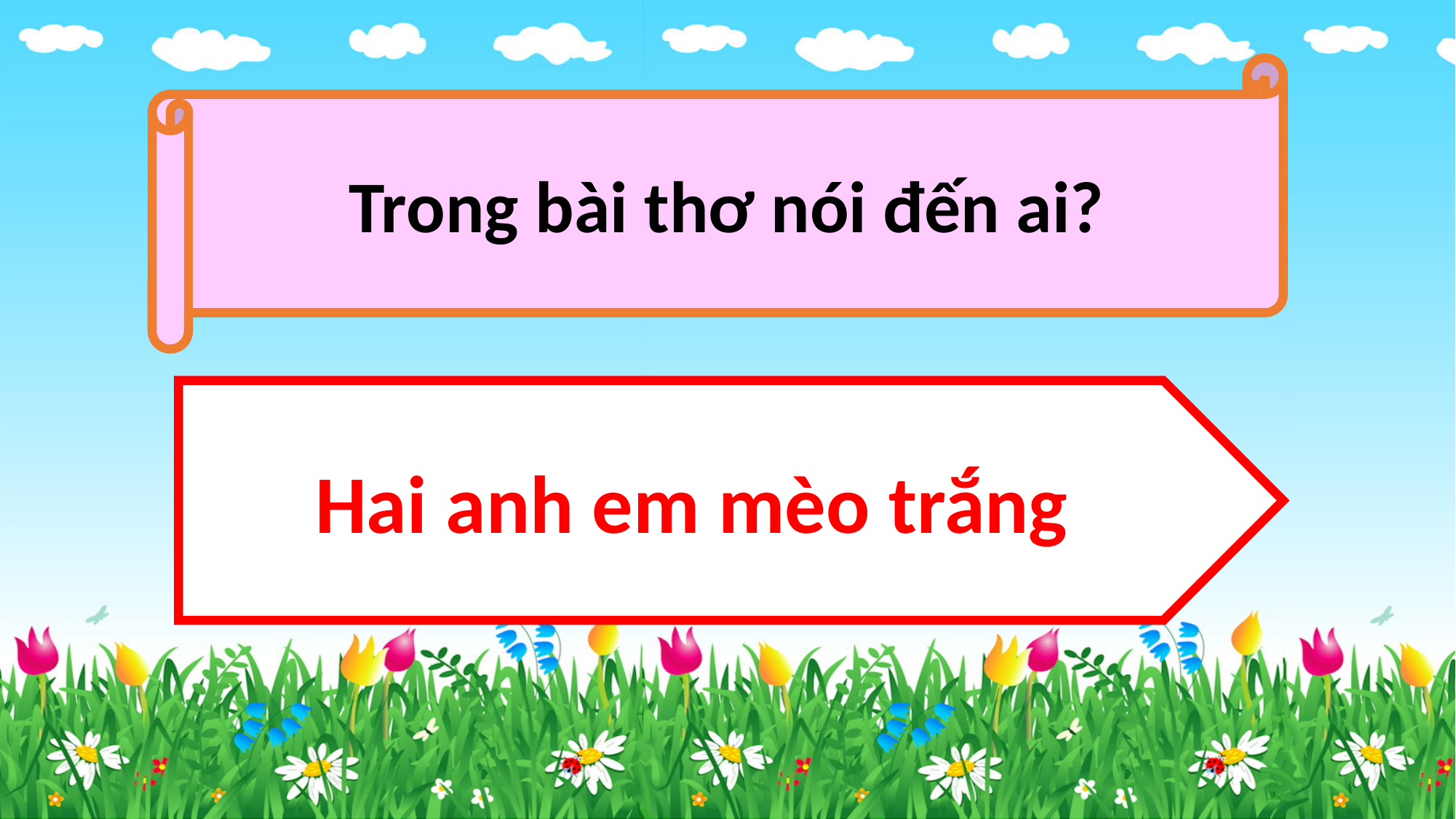

Trong bài thơ nói đến ai?
Hai anh em mèo trắng